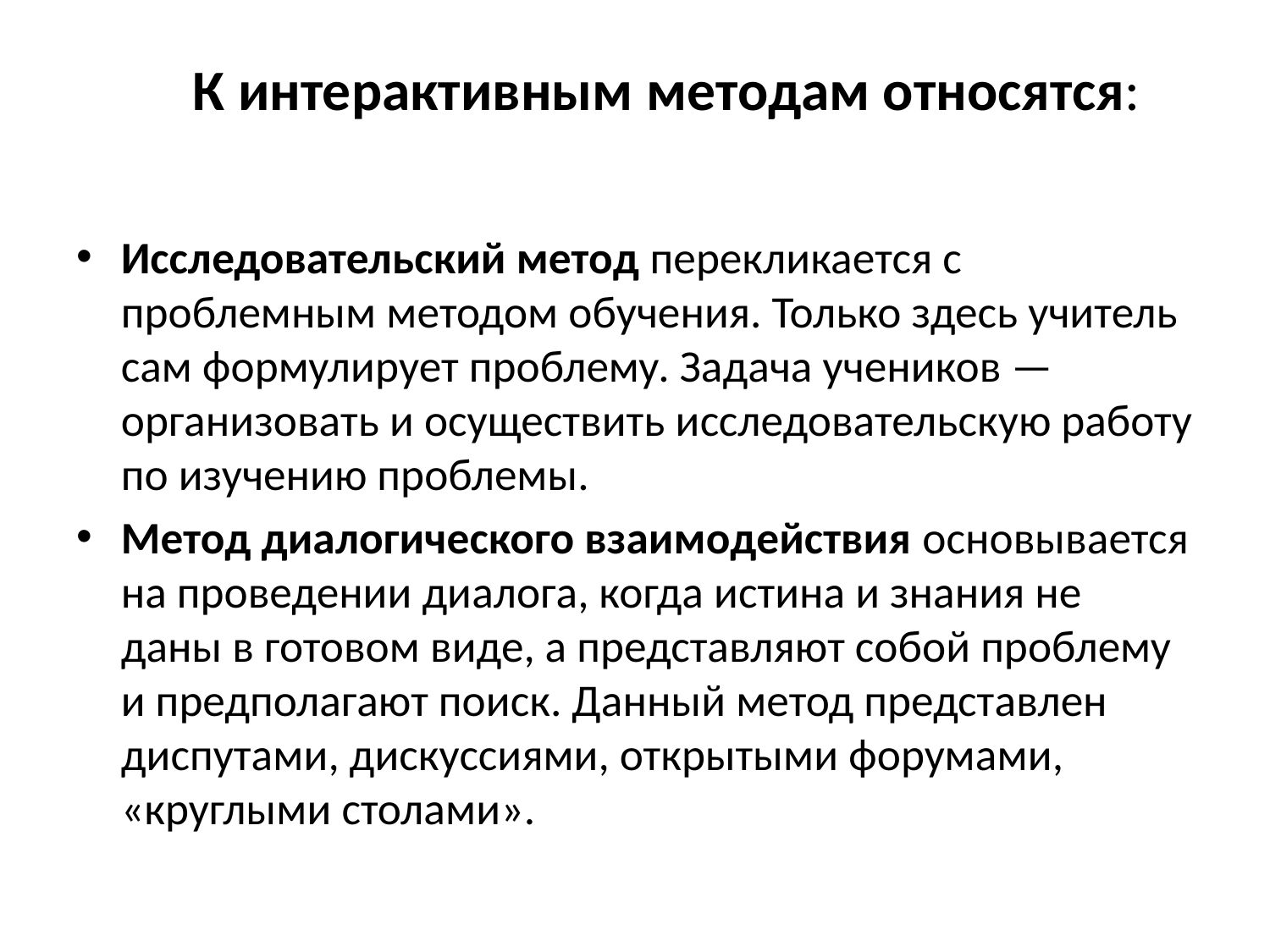

# К интерактивным методам относятся:
Исследовательский метод перекликается с проблемным методом обучения. Только здесь учитель сам формулирует проблему. Задача учеников — организовать и осуществить исследовательскую работу по изучению проблемы.
Метод диалогического взаимодействия основывается на проведении диалога, когда истина и знания не даны в готовом виде, а представляют собой проблему и предполагают поиск. Данный метод представлен диспутами, дискуссиями, открытыми форумами, «круглыми столами».